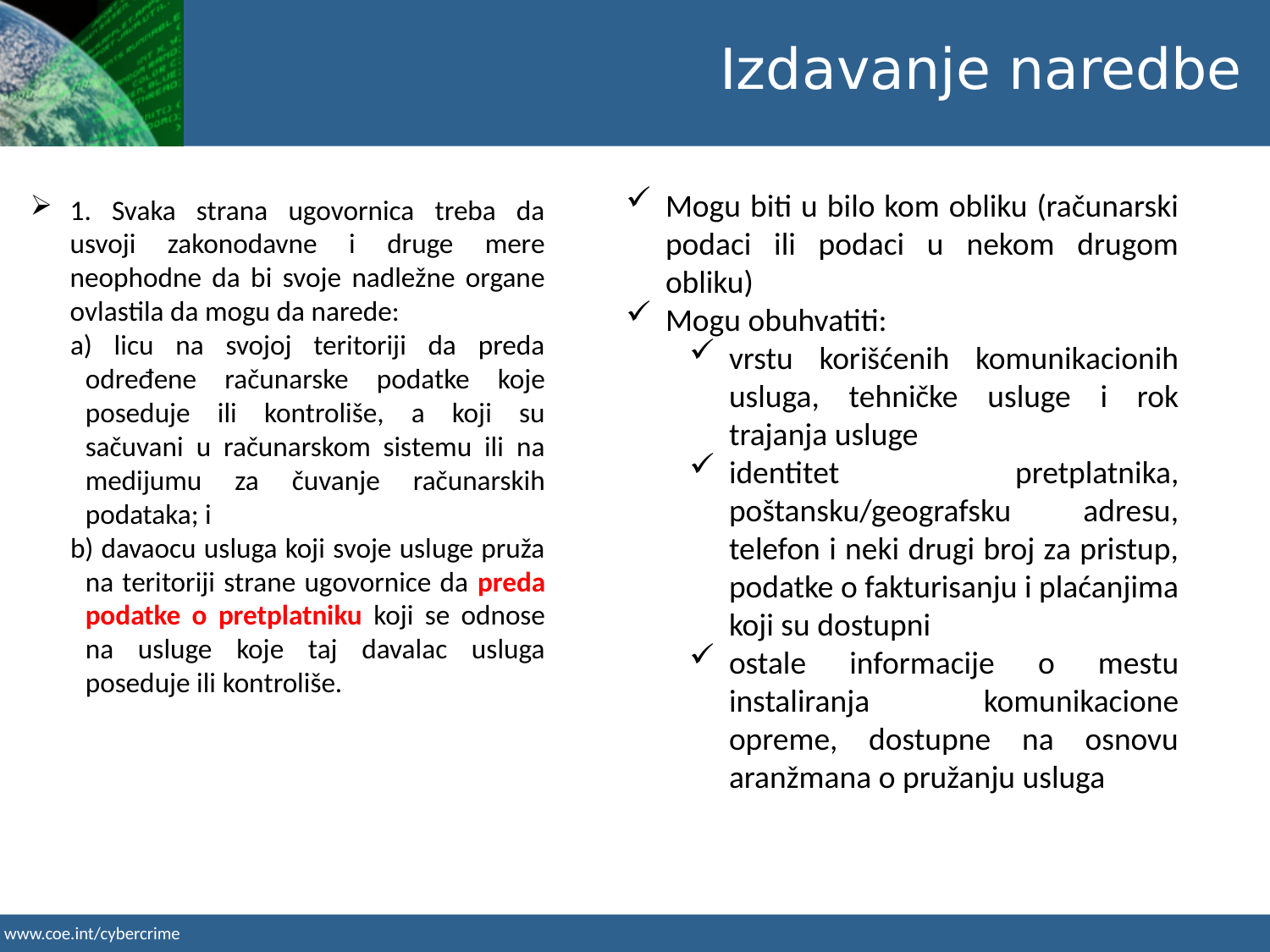

Izdavanje naredbe
Mogu biti u bilo kom obliku (računarski podaci ili podaci u nekom drugom obliku)
Mogu obuhvatiti:
vrstu korišćenih komunikacionih usluga, tehničke usluge i rok trajanja usluge
identitet pretplatnika, poštansku/geografsku adresu, telefon i neki drugi broj za pristup, podatke o fakturisanju i plaćanjima koji su dostupni
ostale informacije o mestu instaliranja komunikacione opreme, dostupne na osnovu aranžmana o pružanju usluga
1. Svaka strana ugovornica treba da usvoji zakonodavne i druge mere neophodne da bi svoje nadležne organe ovlastila da mogu da narede:
a) licu na svojoj teritoriji da preda određene računarske podatke koje poseduje ili kontroliše, a koji su sačuvani u računarskom sistemu ili na medijumu za čuvanje računarskih podataka; i
b) davaocu usluga koji svoje usluge pruža na teritoriji strane ugovornice da preda podatke o pretplatniku koji se odnose na usluge koje taj davalac usluga poseduje ili kontroliše.